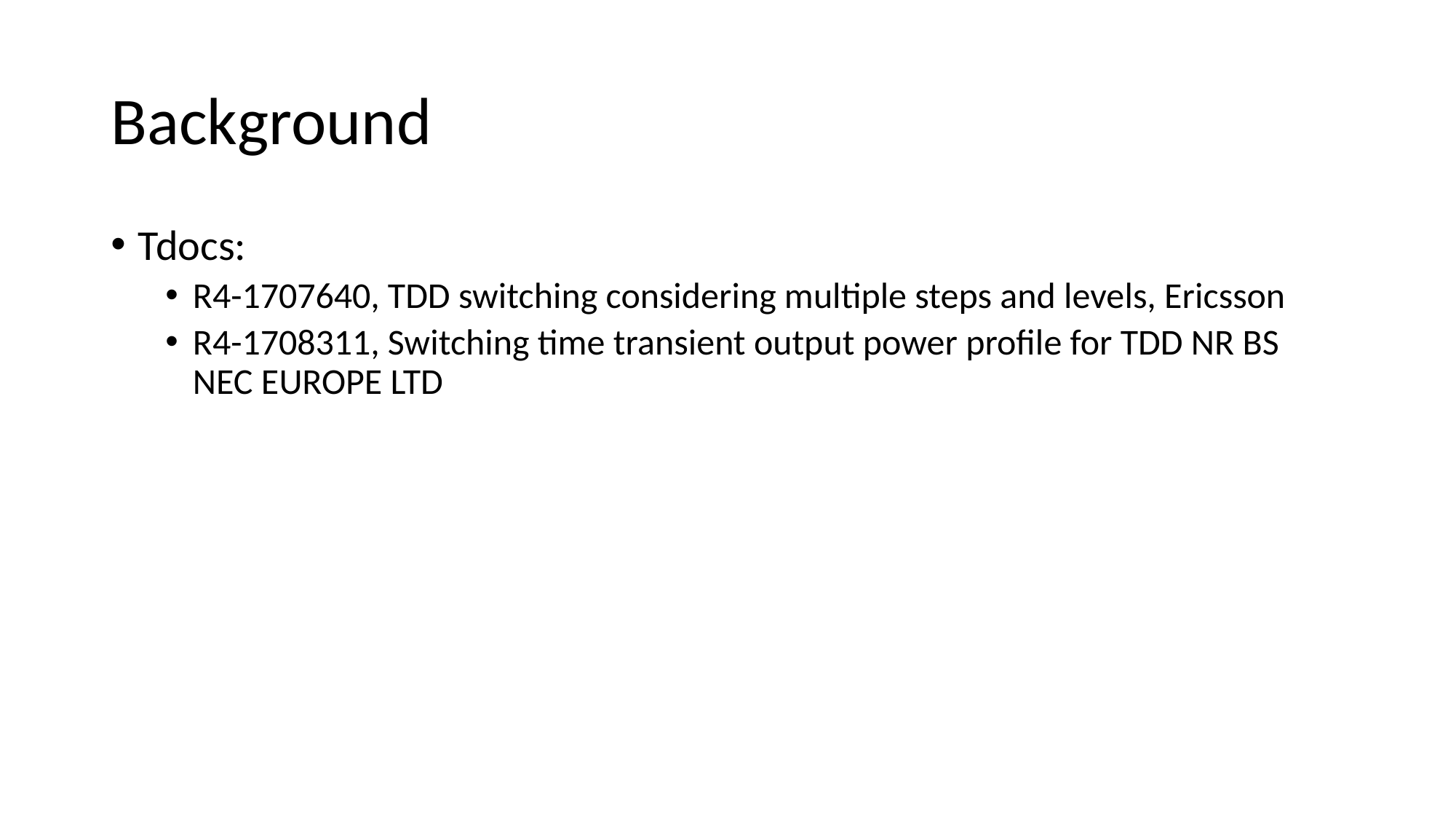

# Background
Tdocs:
R4-1707640, TDD switching considering multiple steps and levels, Ericsson
R4-1708311, Switching time transient output power profile for TDD NR BS
NEC EUROPE LTD